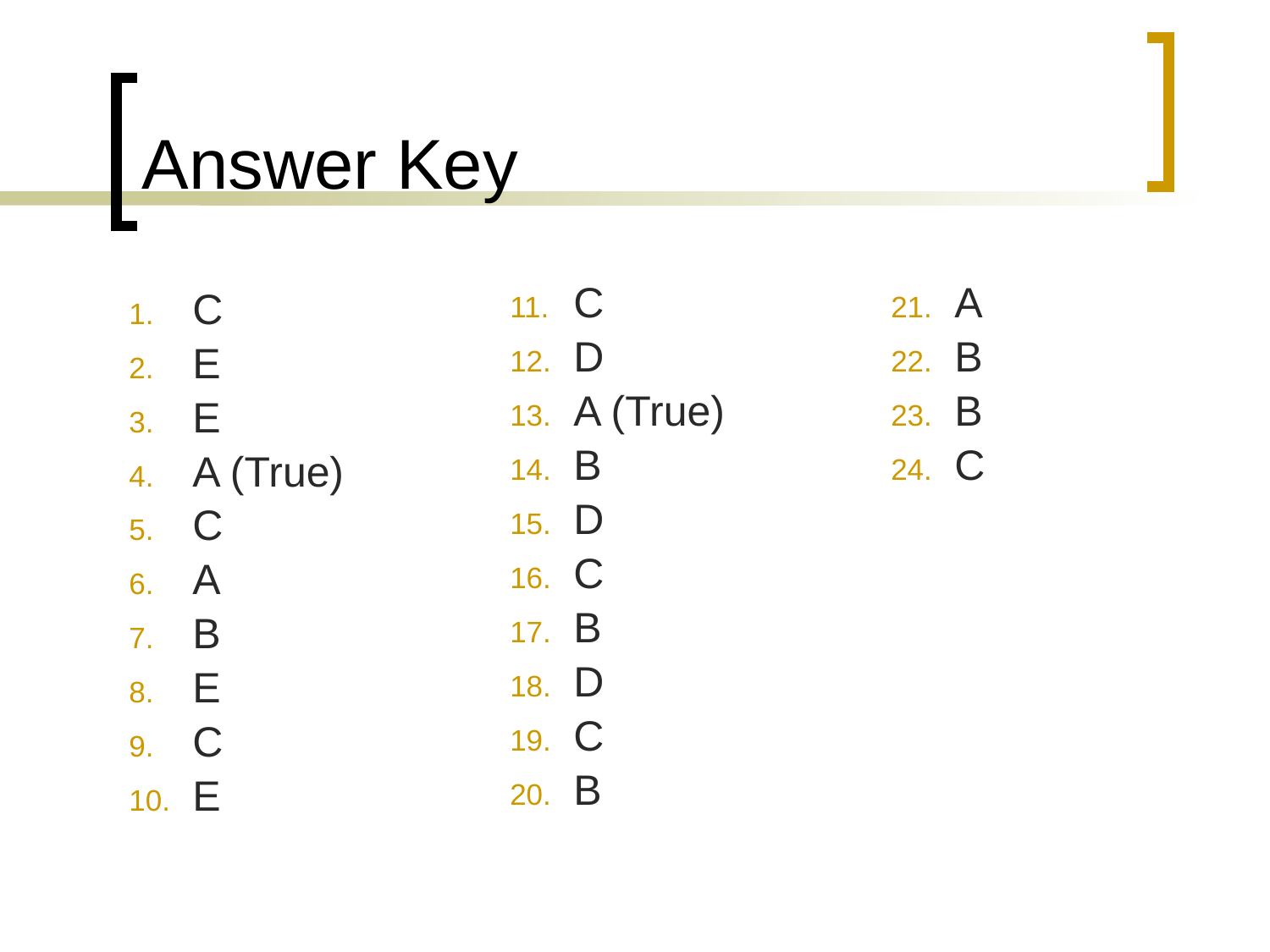

# Answer Key

C
E
E
A (True)
C
A
B
E
C
E

C
D
A (True)
B
D
C
B
D
C
B

A
B
B
C